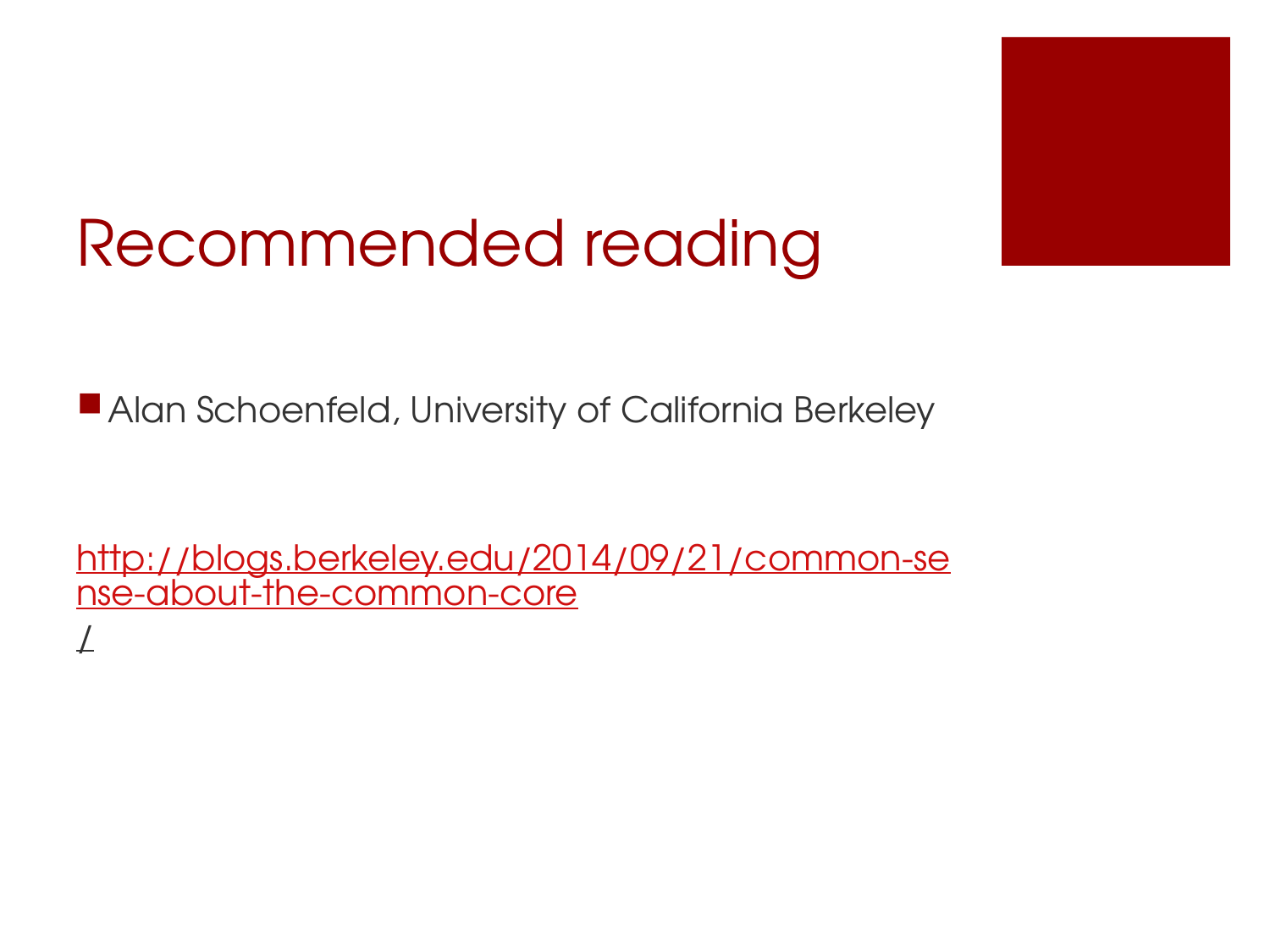

# Recommended reading

Alan Schoenfeld, University of California Berkeley

http://blogs.berkeley.edu/2014/09/21/common-sense-about-the-common-core/